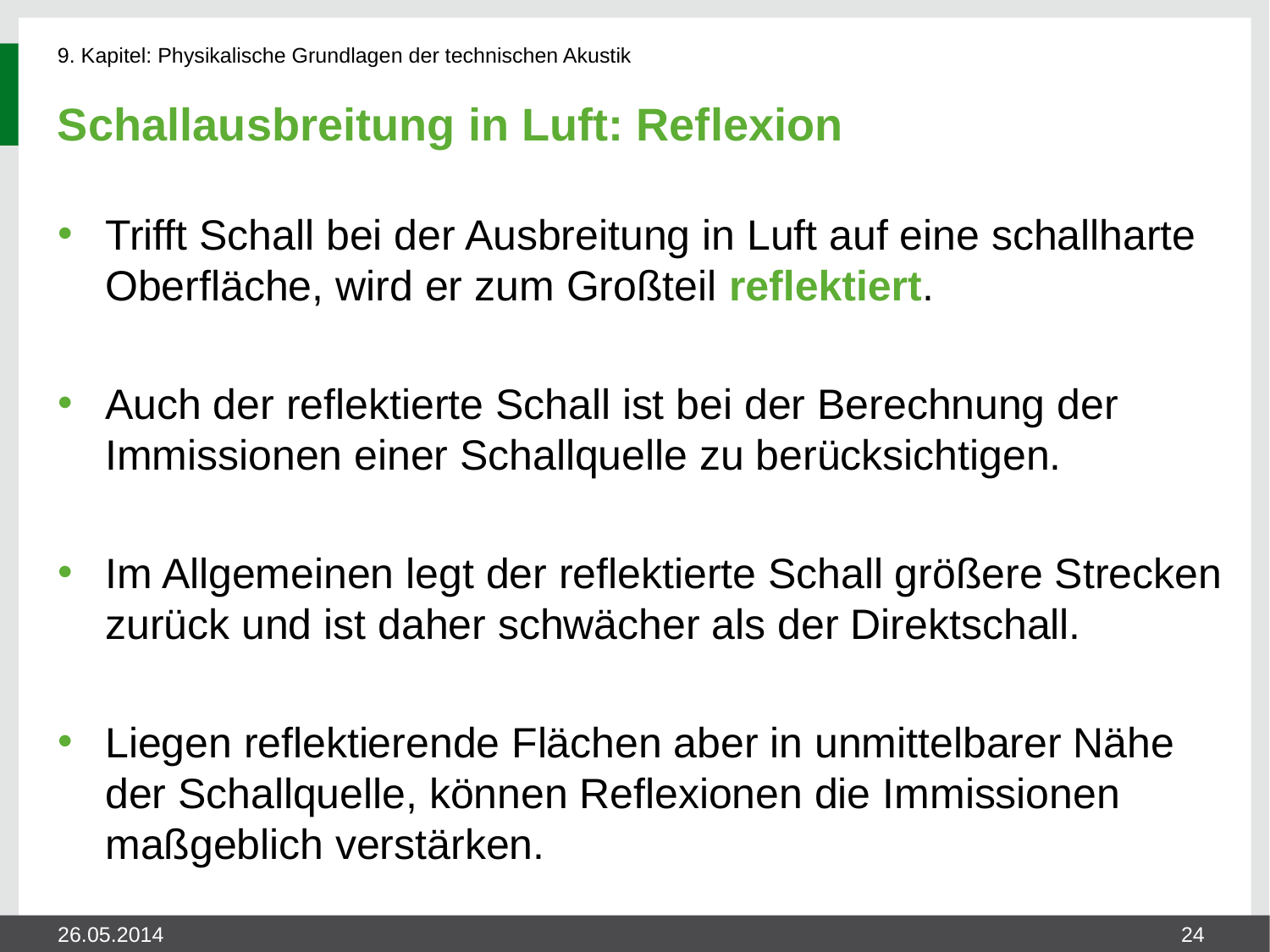

# Schallausbreitung in Luft: Reflexion
Trifft Schall bei der Ausbreitung in Luft auf eine schallharte Oberfläche, wird er zum Großteil reflektiert.

Auch der reflektierte Schall ist bei der Berechnung der Immissionen einer Schallquelle zu berücksichtigen.

Im Allgemeinen legt der reflektierte Schall größere Strecken zurück und ist daher schwächer als der Direktschall.

Liegen reflektierende Flächen aber in unmittelbarer Nähe der Schallquelle, können Reflexionen die Immissionen maßgeblich verstärken.
26.05.2014
24